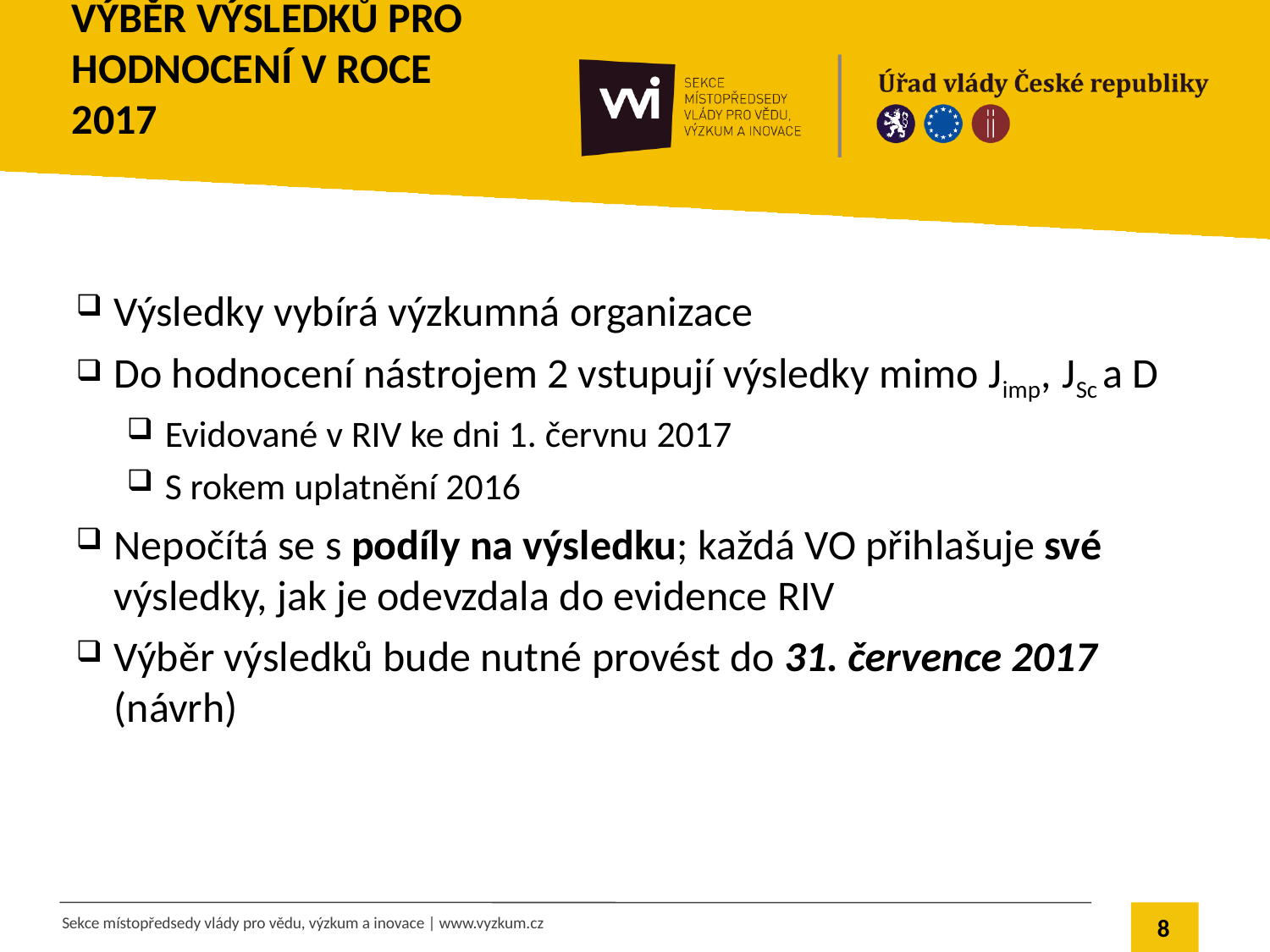

# Výběr výsledků pro hodnocení v roce 2017
Výsledky vybírá výzkumná organizace
Do hodnocení nástrojem 2 vstupují výsledky mimo Jimp,  JSc a D
Evidované v RIV ke dni 1. červnu 2017
S rokem uplatnění 2016
Nepočítá se s podíly na výsledku; každá VO přihlašuje své výsledky, jak je odevzdala do evidence RIV
Výběr výsledků bude nutné provést do 31. července 2017 (návrh)
8